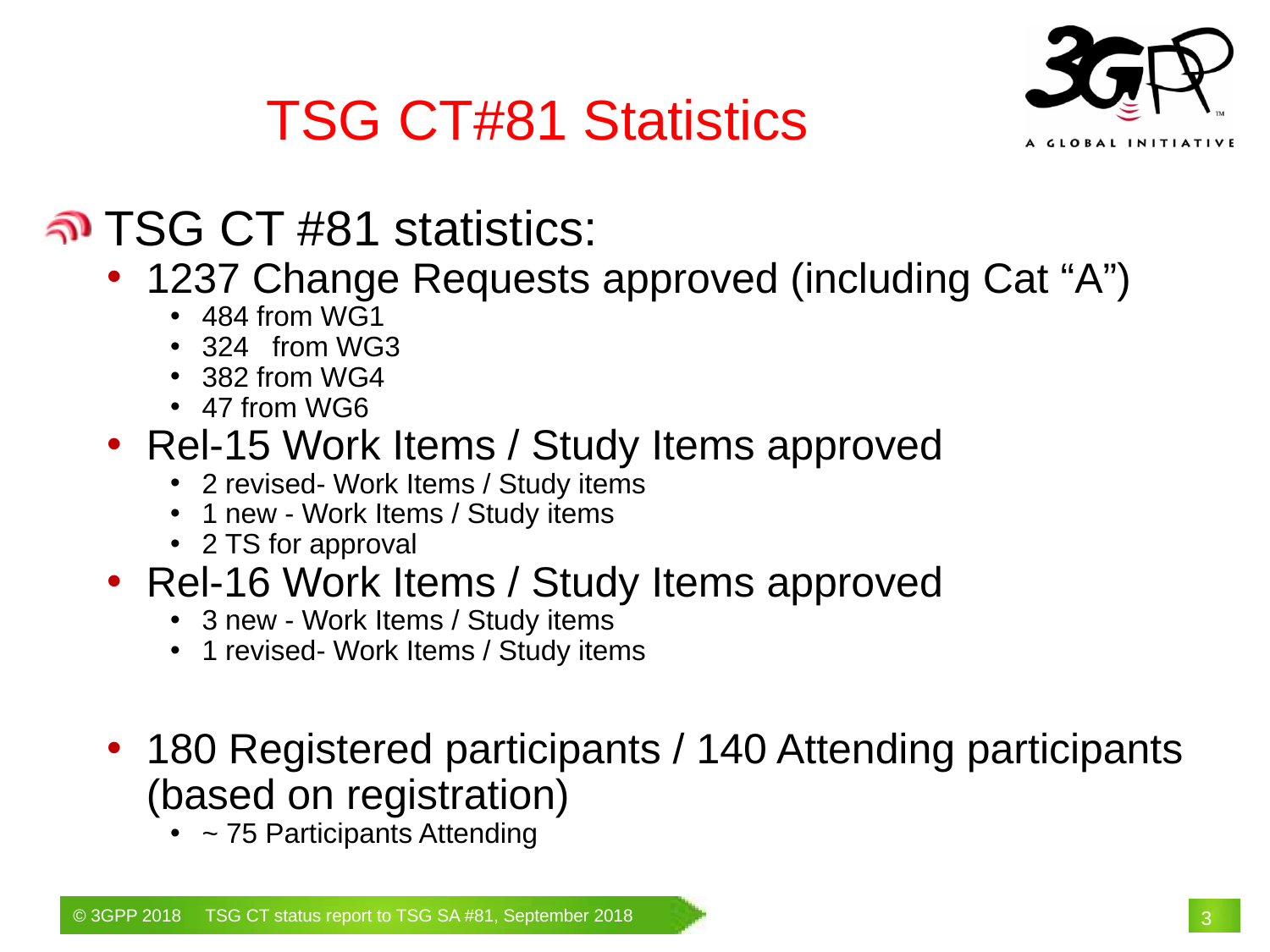

TSG CT#81 Statistics
 TSG CT #81 statistics:
1237 Change Requests approved (including Cat “A”)
484 from WG1
324   from WG3
382 from WG4
47 from WG6
Rel-15 Work Items / Study Items approved
2 revised- Work Items / Study items
1 new - Work Items / Study items
2 TS for approval
Rel-16 Work Items / Study Items approved
3 new - Work Items / Study items
1 revised- Work Items / Study items

180 Registered participants / 140 Attending participants (based on registration)
~ 75 Participants Attending

# 3